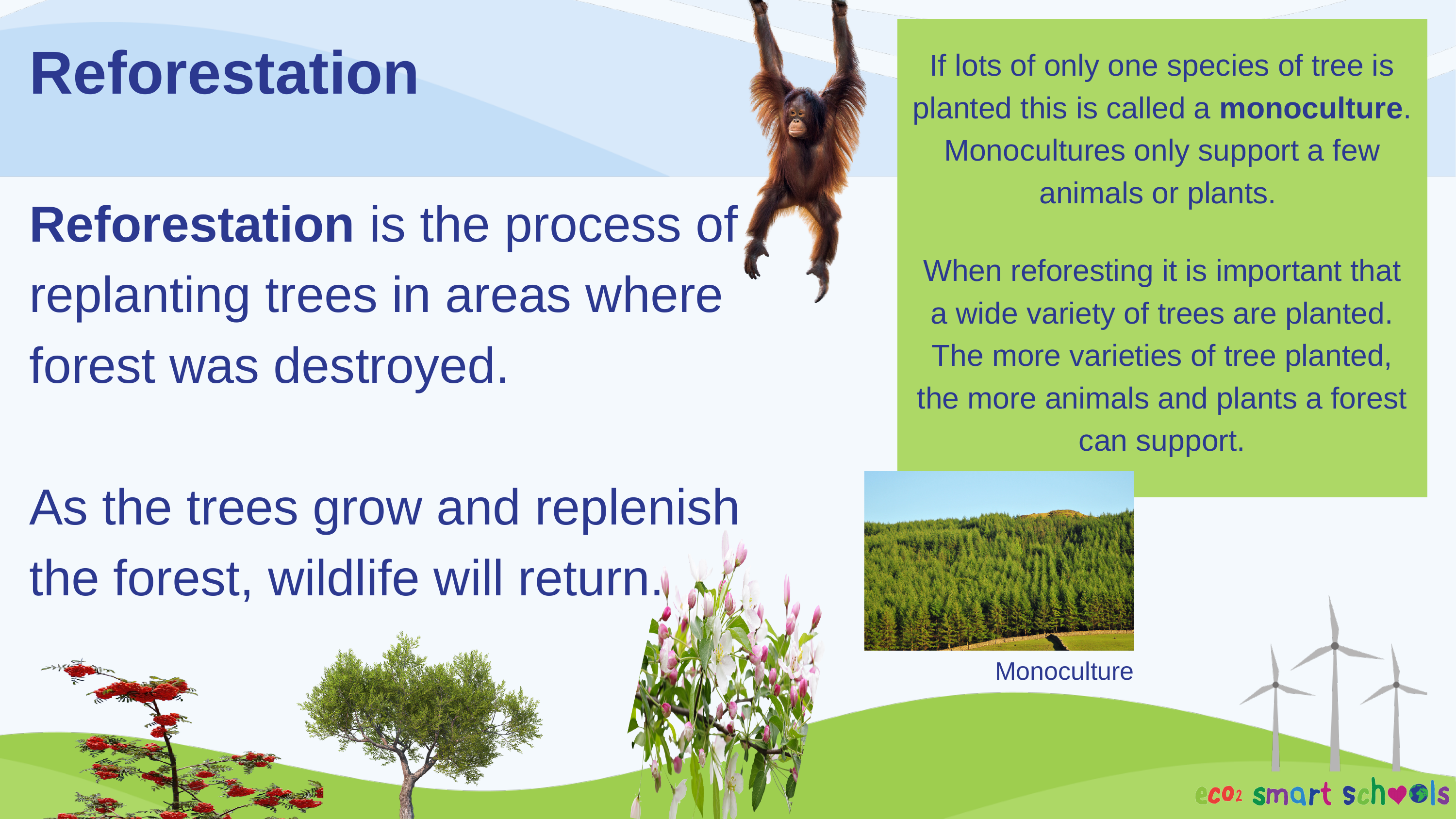

Reforestation
If lots of only one species of tree is planted this is called a monoculture. Monocultures only support a few animals or plants.

When reforesting it is important that a wide variety of trees are planted. The more varieties of tree planted, the more animals and plants a forest can support.
Reforestation is the process of replanting trees in areas where forest was destroyed.

As the trees grow and replenish the forest, wildlife will return.

Monoculture